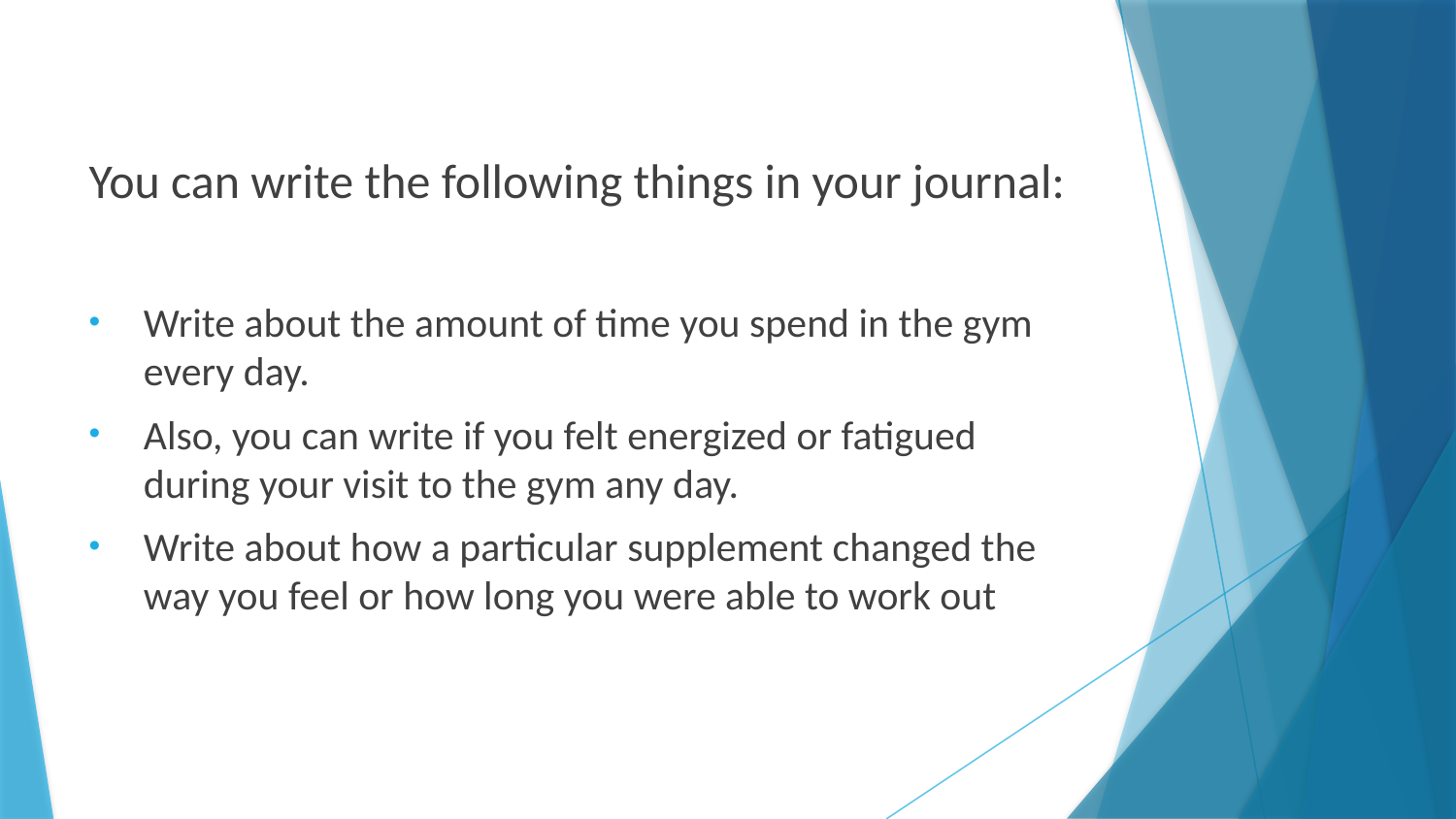

You can write the following things in your journal:

Write about the amount of time you spend in the gym every day.
Also, you can write if you felt energized or fatigued during your visit to the gym any day.
Write about how a particular supplement changed the way you feel or how long you were able to work out